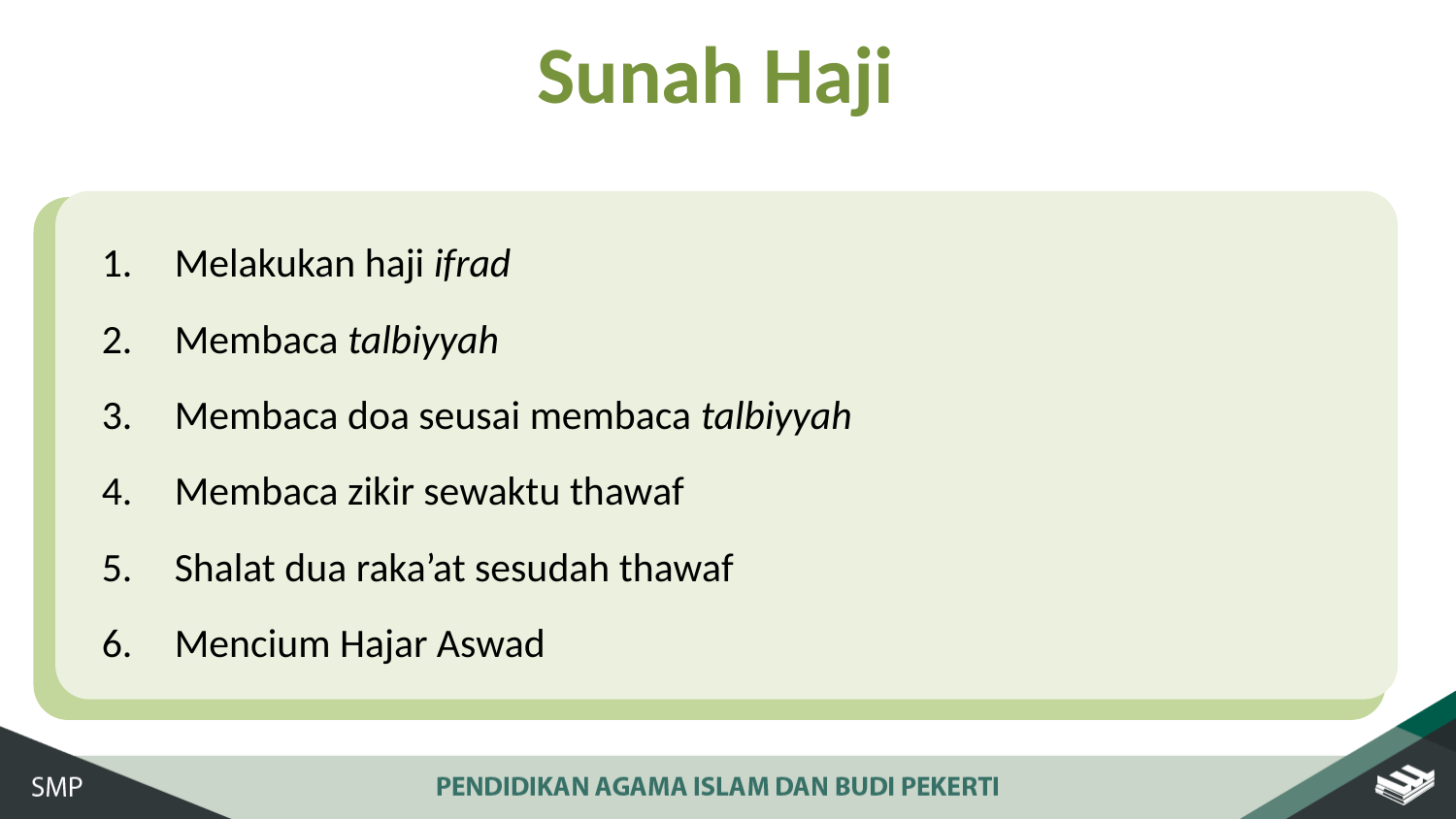

Sunah Haji

Melakukan haji ifrad
Membaca talbiyyah
Membaca doa seusai membaca talbiyyah
Membaca zikir sewaktu thawaf
Shalat dua raka’at sesudah thawaf
Mencium Hajar Aswad